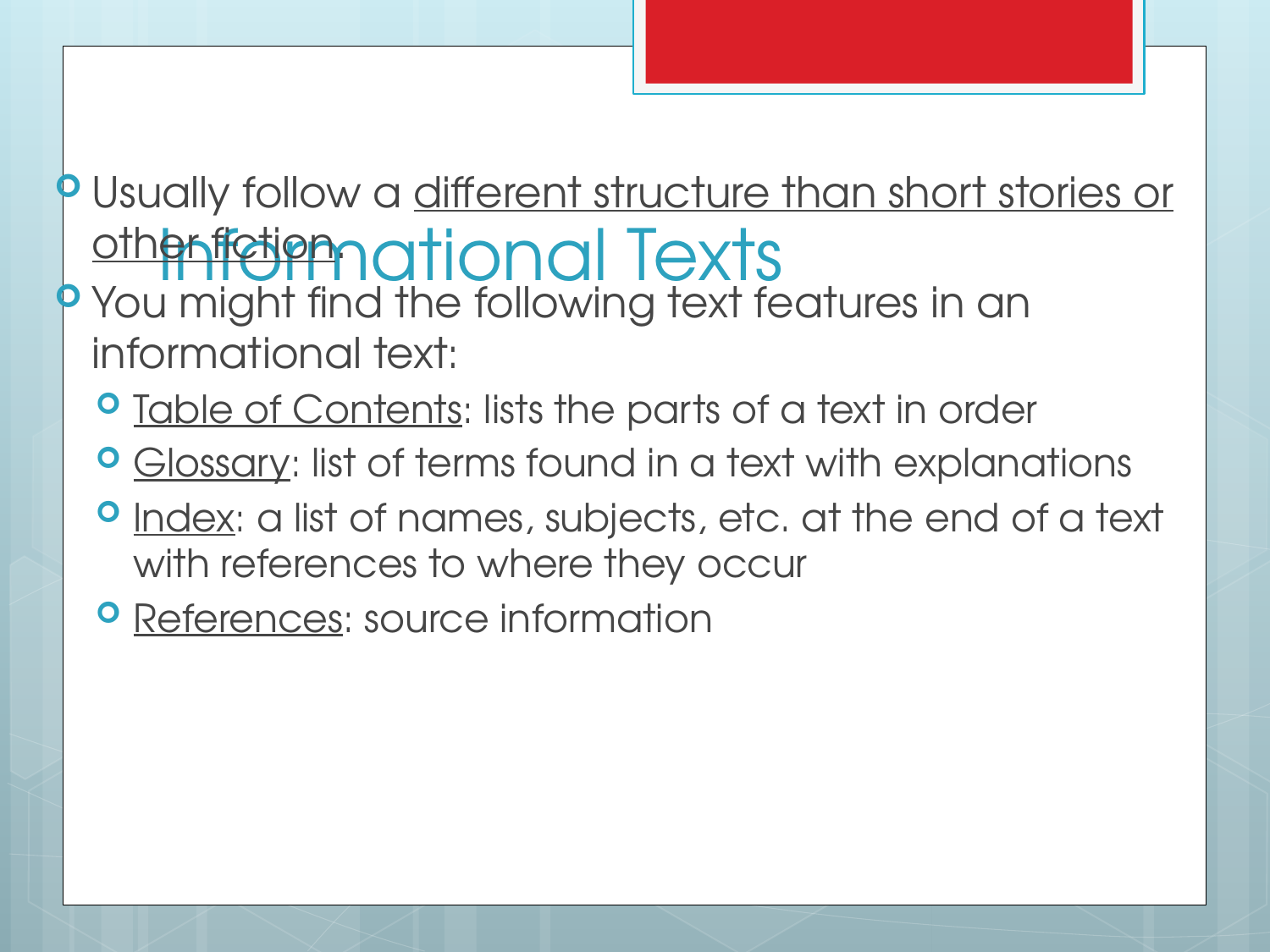

# Informational Texts
Usually follow a different structure than short stories or other fiction.
You might find the following text features in an informational text:
Table of Contents: lists the parts of a text in order
Glossary: list of terms found in a text with explanations
Index: a list of names, subjects, etc. at the end of a text with references to where they occur
References: source information